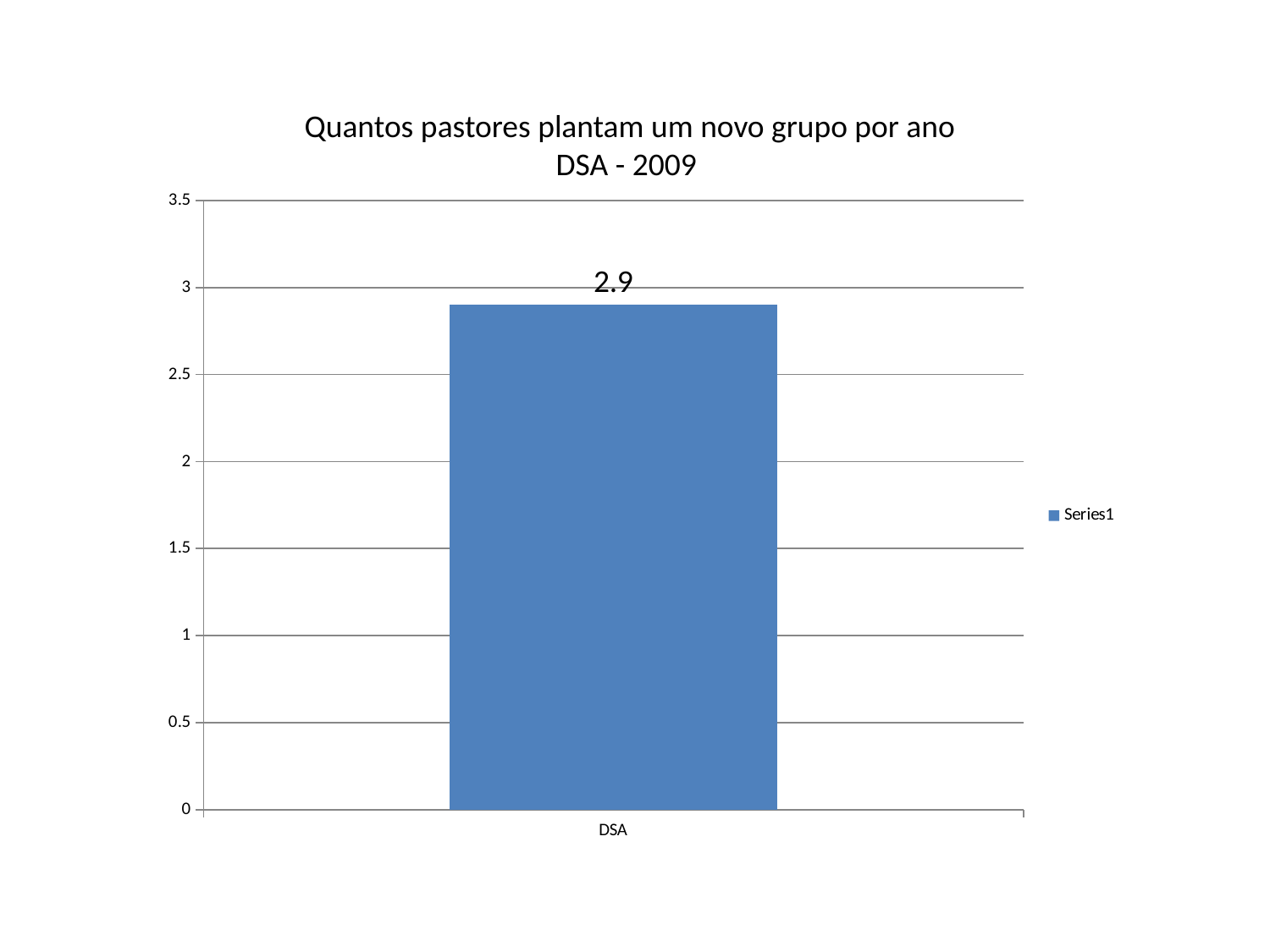

Quantos pastores plantam um novo grupo por ano
DSA - 2009

### Chart

| Category |  |
|---|---|
| DSA | 2.9 |